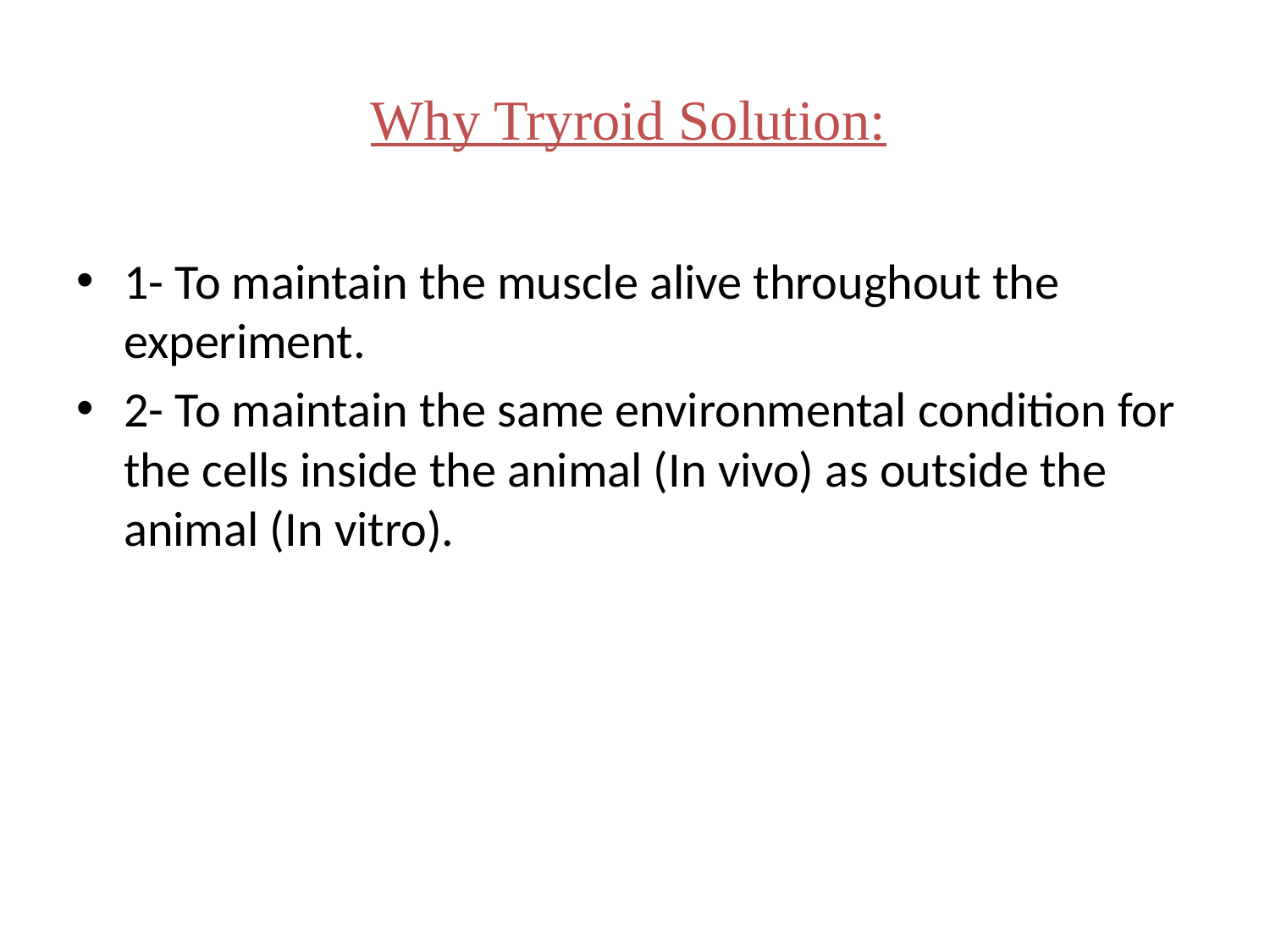

# Why Tryroid Solution:
1- To maintain the muscle alive throughout the experiment.
2- To maintain the same environmental condition for the cells inside the animal (In vivo) as outside the animal (In vitro).